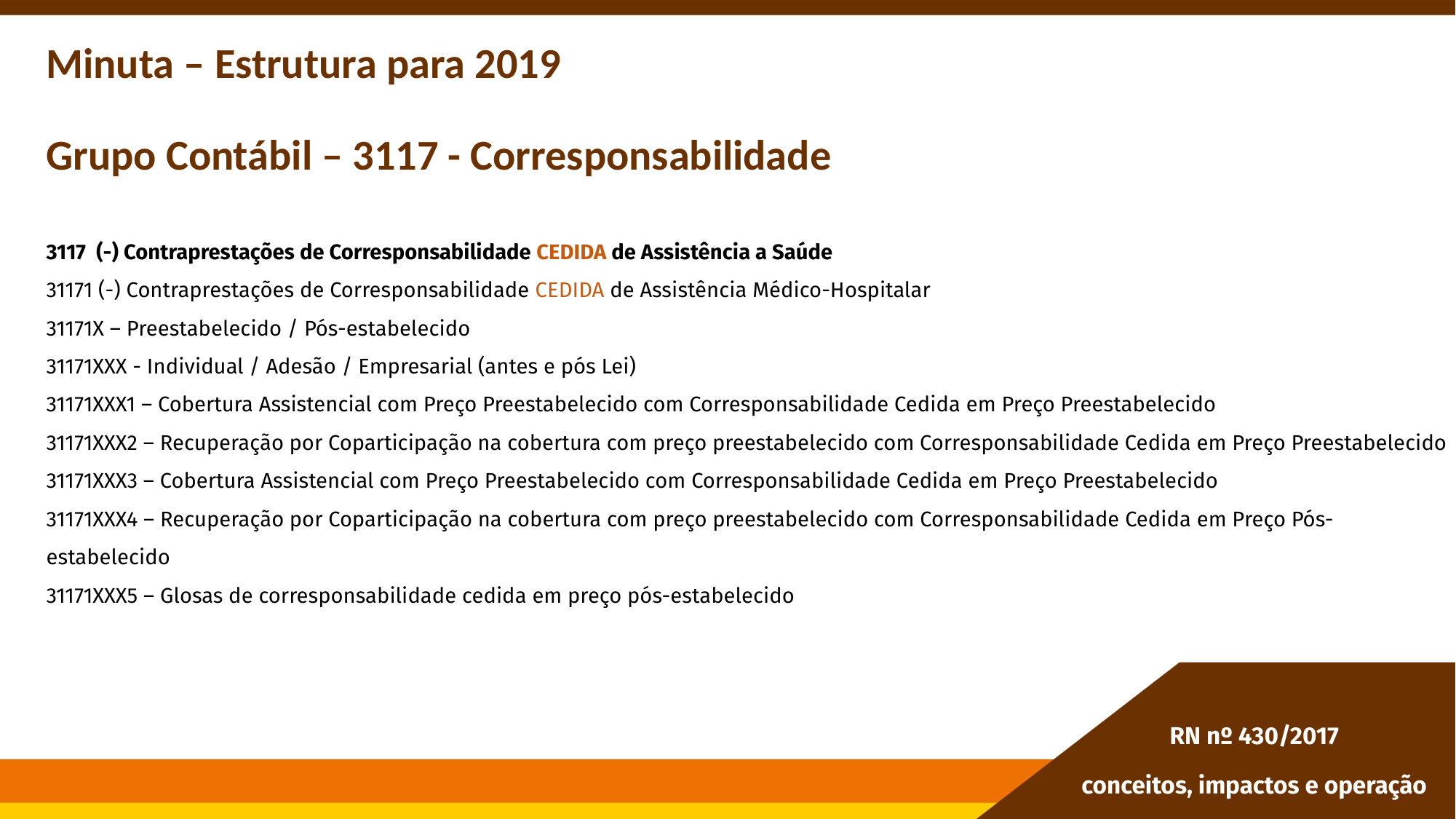

# Minuta – Estrutura para 2019 Grupo Contábil – 3117 - Corresponsabilidade
3117  (-) Contraprestações de Corresponsabilidade CEDIDA de Assistência a Saúde
31171 (-) Contraprestações de Corresponsabilidade CEDIDA de Assistência Médico-Hospitalar
31171X – Preestabelecido / Pós-estabelecido
31171XXX - Individual / Adesão / Empresarial (antes e pós Lei)
31171XXX1 – Cobertura Assistencial com Preço Preestabelecido com Corresponsabilidade Cedida em Preço Preestabelecido
31171XXX2 – Recuperação por Coparticipação na cobertura com preço preestabelecido com Corresponsabilidade Cedida em Preço Preestabelecido
31171XXX3 – Cobertura Assistencial com Preço Preestabelecido com Corresponsabilidade Cedida em Preço Preestabelecido
31171XXX4 – Recuperação por Coparticipação na cobertura com preço preestabelecido com Corresponsabilidade Cedida em Preço Pós-estabelecido
31171XXX5 – Glosas de corresponsabilidade cedida em preço pós-estabelecido

RN nº 430/2017
conceitos, impactos e operação